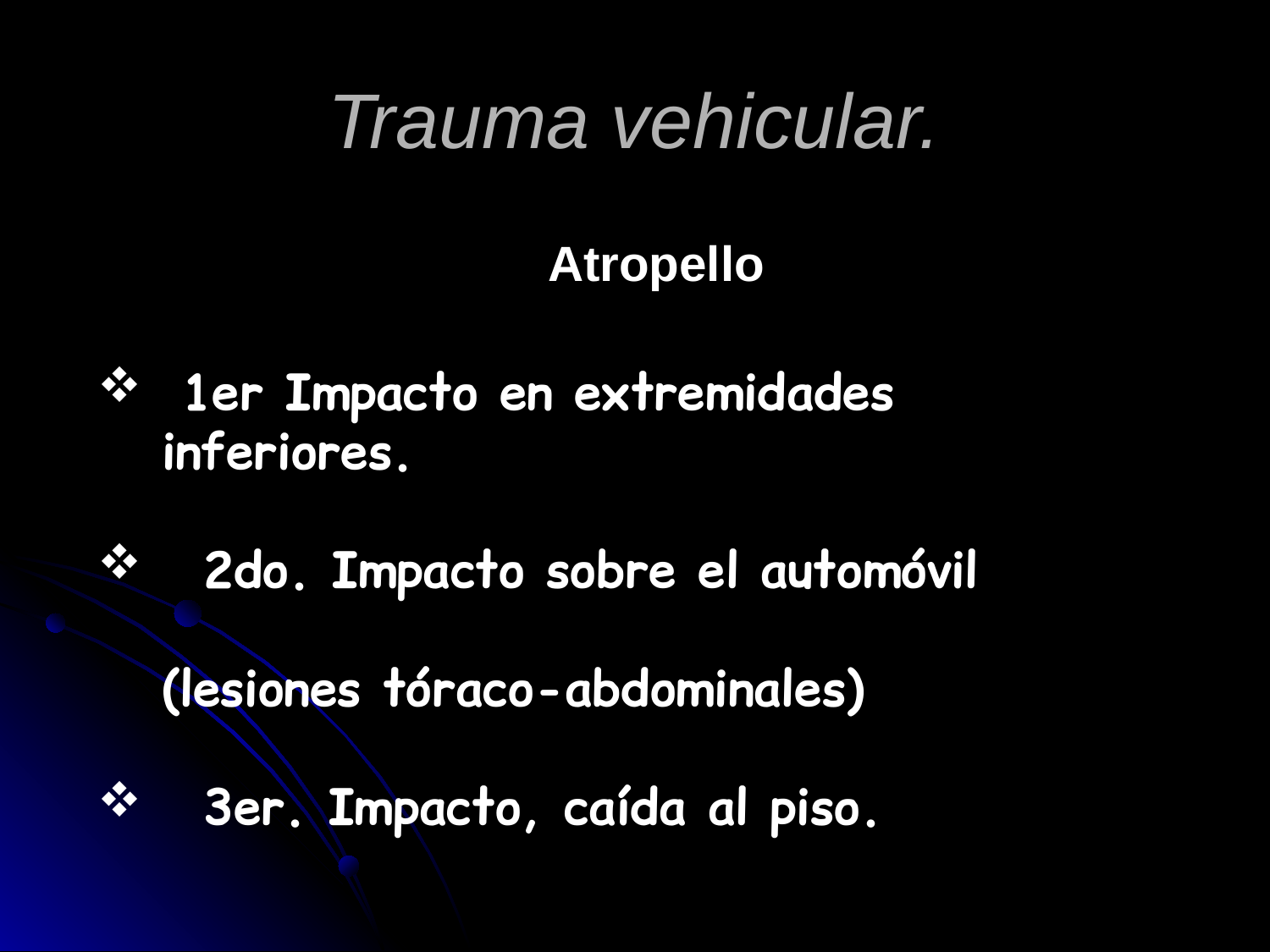

# Trauma vehicular.
Atropello

1er Impacto en extremidades
   inferiores.

 2do. Impacto sobre el automóvil

   (lesiones tóraco-abdominales)

 3er. Impacto, caída al piso.